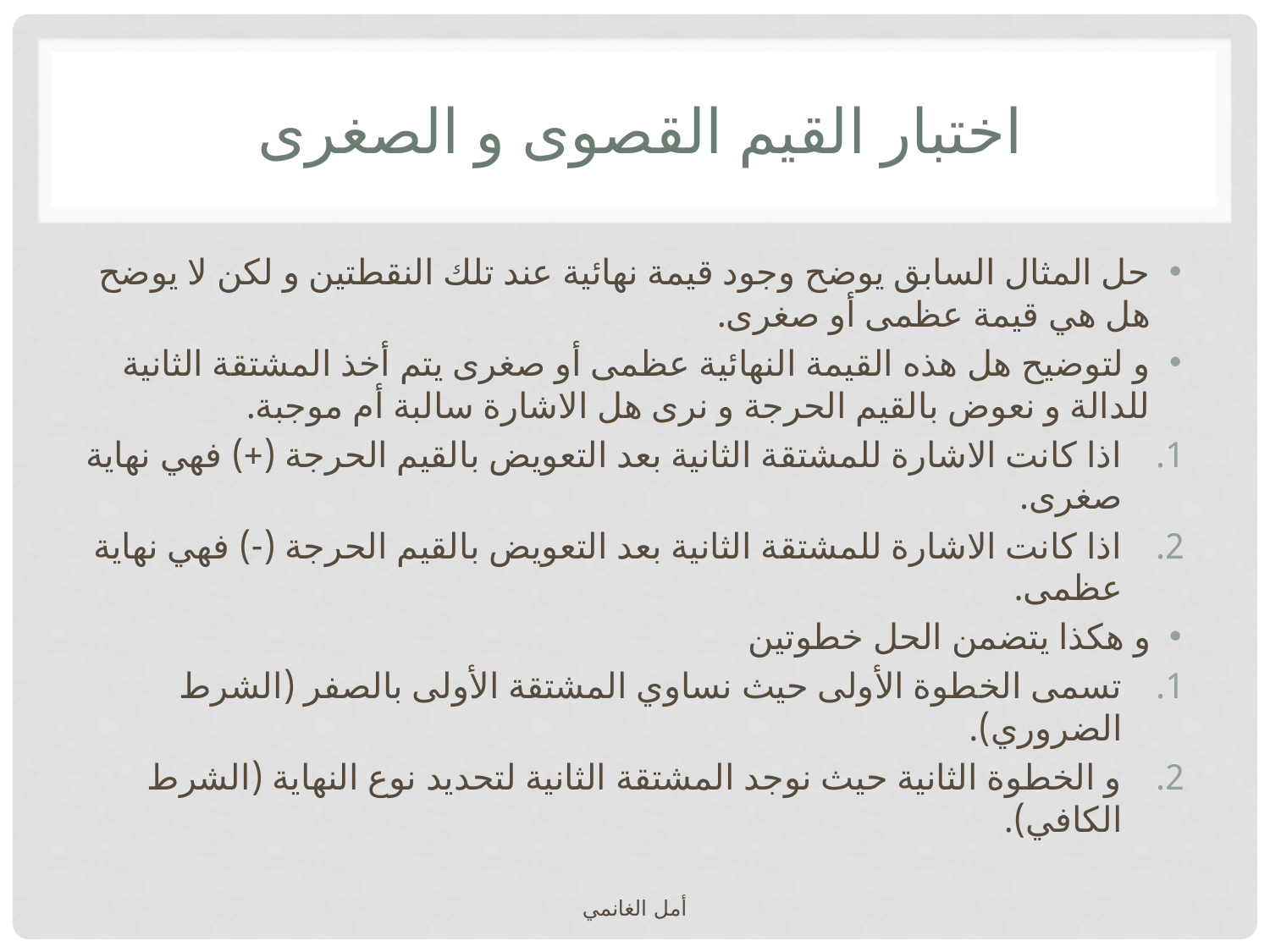

# اختبار القيم القصوى و الصغرى
حل المثال السابق يوضح وجود قيمة نهائية عند تلك النقطتين و لكن لا يوضح هل هي قيمة عظمى أو صغرى.
و لتوضيح هل هذه القيمة النهائية عظمى أو صغرى يتم أخذ المشتقة الثانية للدالة و نعوض بالقيم الحرجة و نرى هل الاشارة سالبة أم موجبة.
اذا كانت الاشارة للمشتقة الثانية بعد التعويض بالقيم الحرجة (+) فهي نهاية صغرى.
اذا كانت الاشارة للمشتقة الثانية بعد التعويض بالقيم الحرجة (-) فهي نهاية عظمى.
و هكذا يتضمن الحل خطوتين
تسمى الخطوة الأولى حيث نساوي المشتقة الأولى بالصفر (الشرط الضروري).
و الخطوة الثانية حيث نوجد المشتقة الثانية لتحديد نوع النهاية (الشرط الكافي).
أمل الغانمي